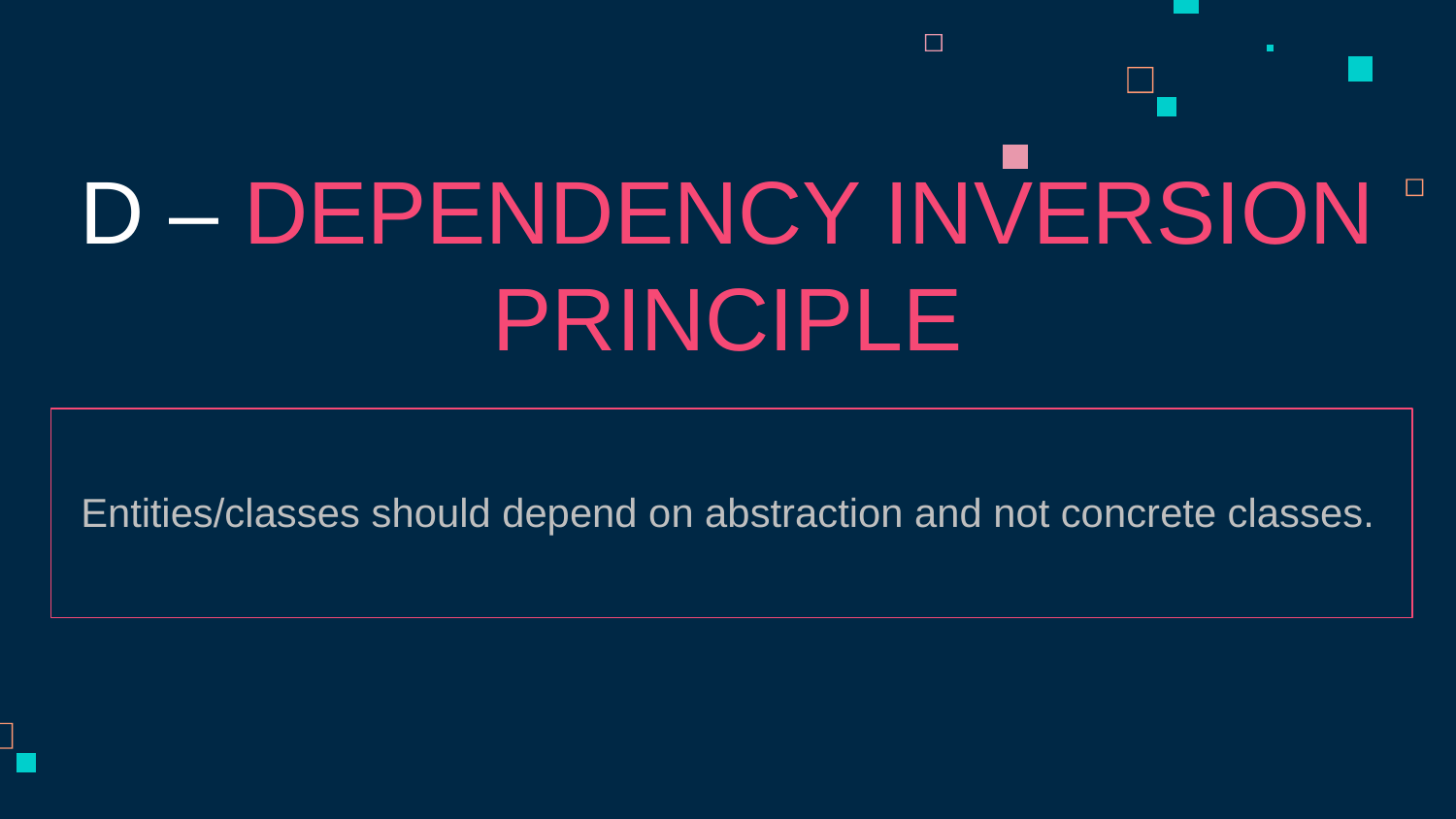

D – DEPENDENCY INVERSION PRINCIPLE

Entities/classes should depend on abstraction and not concrete classes.